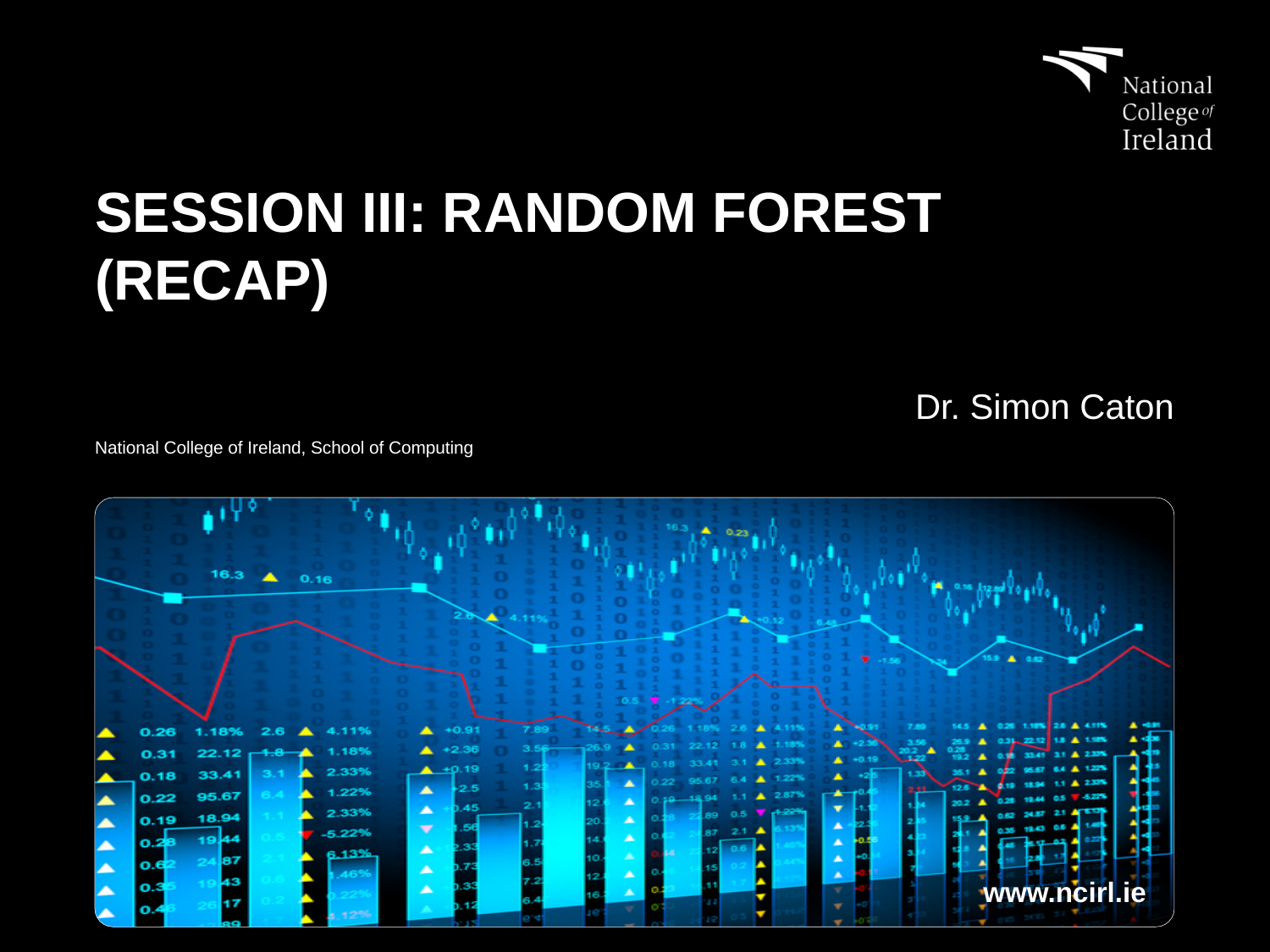

# Session III: Random Forest (Recap)
Dr. Simon Caton